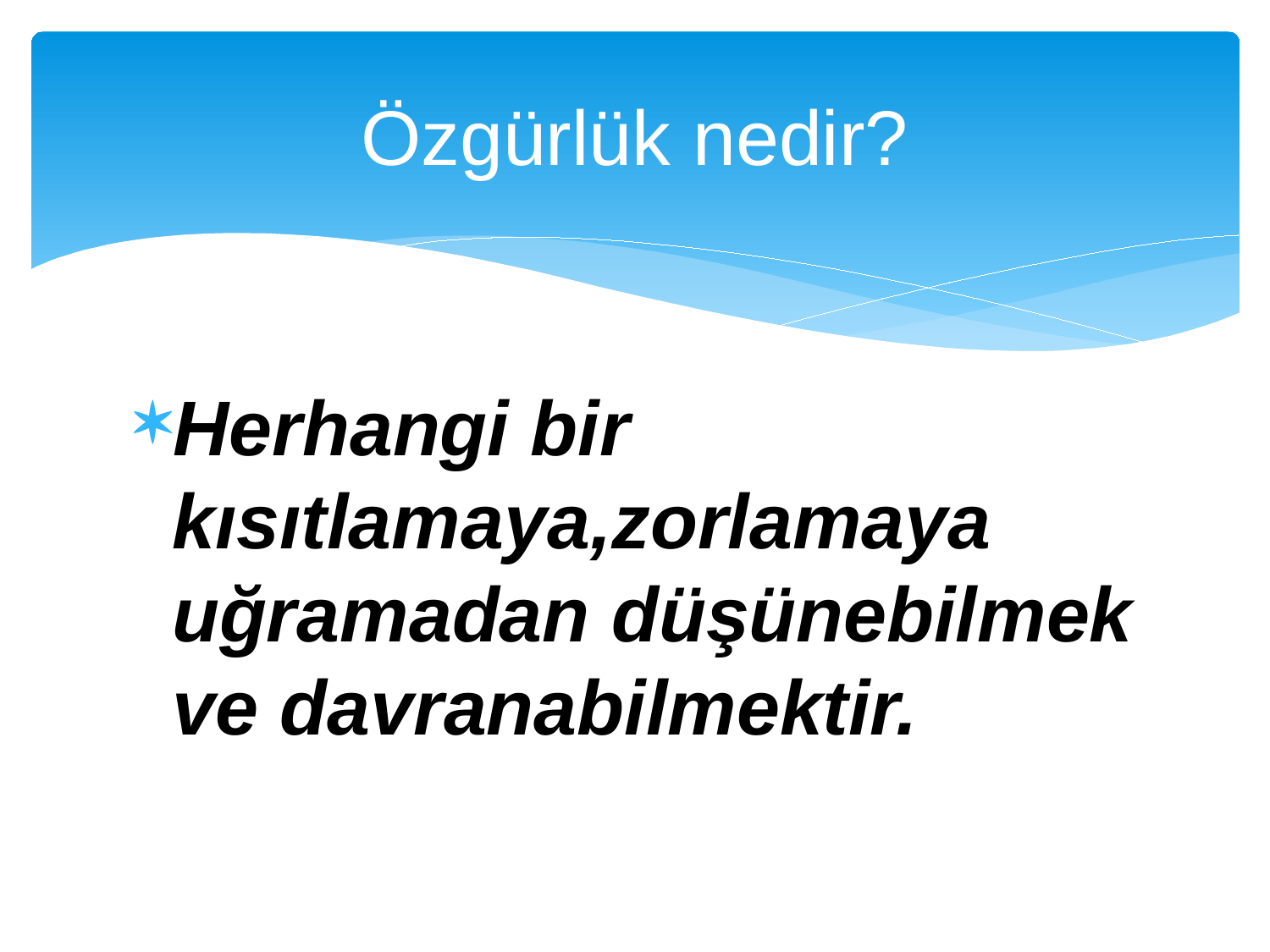

# Özgürlük nedir?
Herhangi bir kısıtlamaya,zorlamaya uğramadan düşünebilmek ve davranabilmektir.